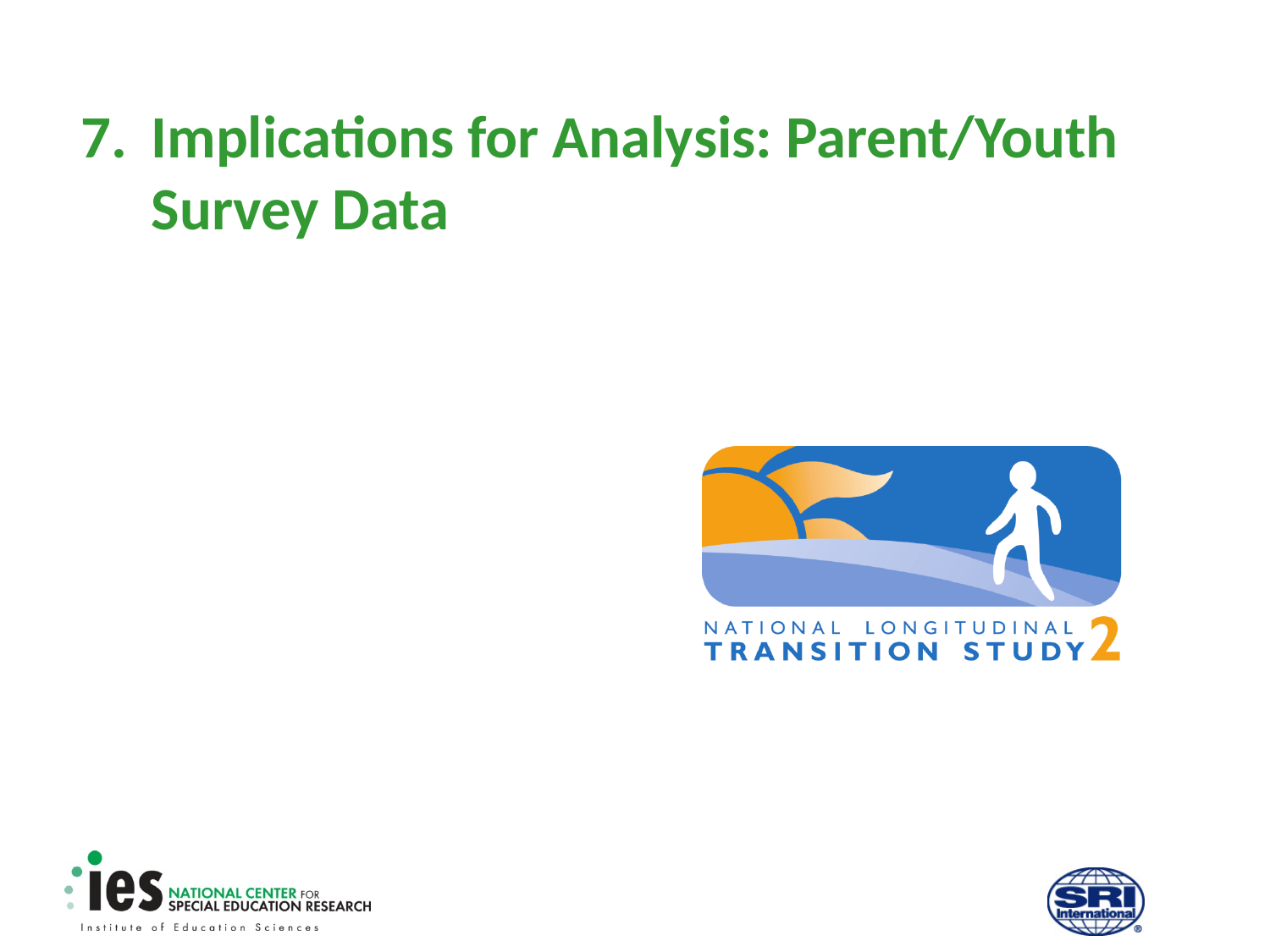

# 7.	Implications for Analysis: Parent/Youth Survey Data